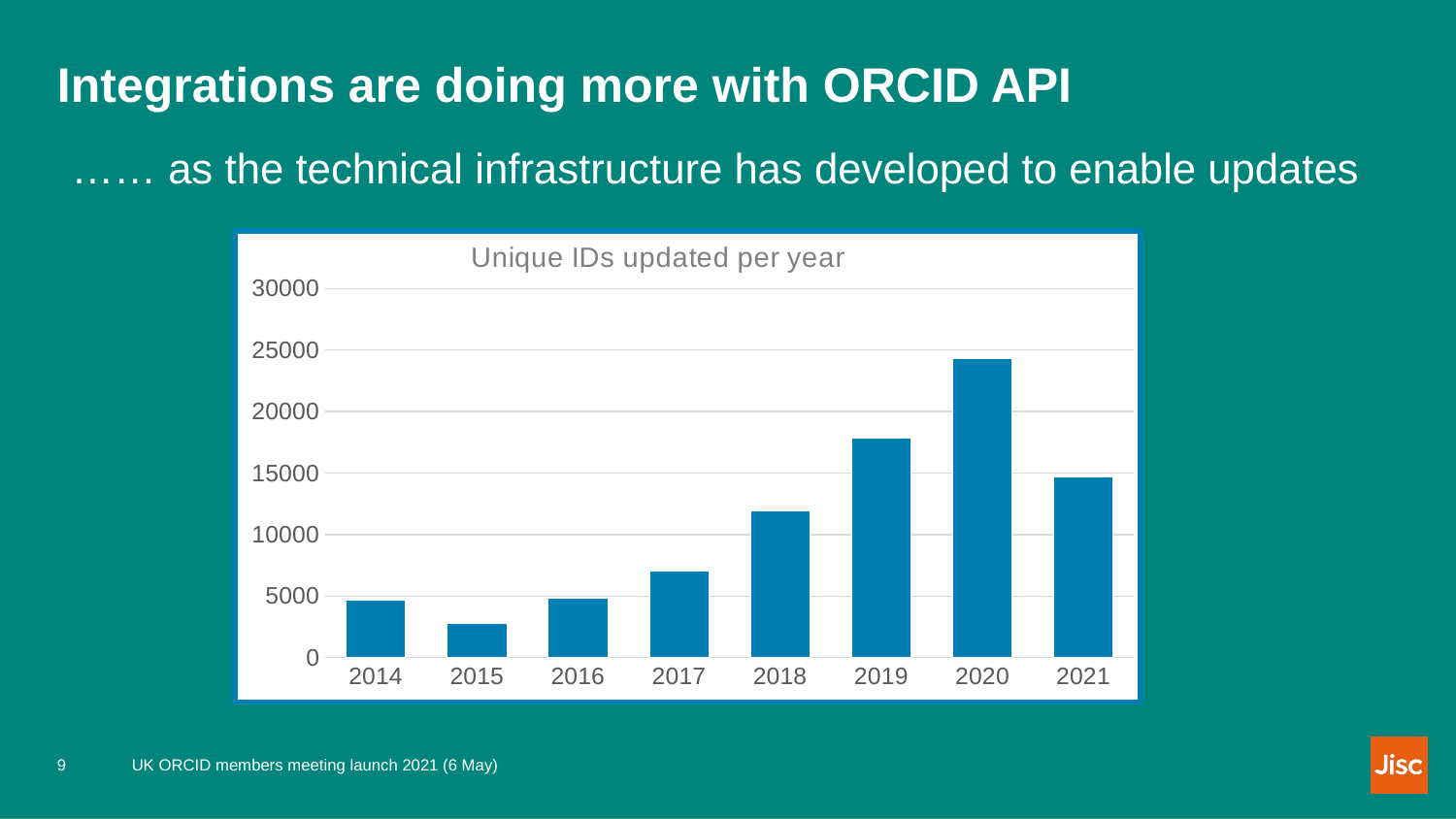

# Integrations are doing more with ORCID API
…… as the technical infrastructure has developed to enable updates

### Chart: Unique IDs updated per year

| Category | IDs |
|---|---|
| 2014 | 4669.0 |
| 2015 | 2804.0 |
| 2016 | 4836.0 |
| 2017 | 7008.0 |
| 2018 | 11934.0 |
| 2019 | 17860.0 |
| 2020 | 24282.0 |
| 2021 | 14682.0 |
9
UK ORCID members meeting launch 2021 (6 May)